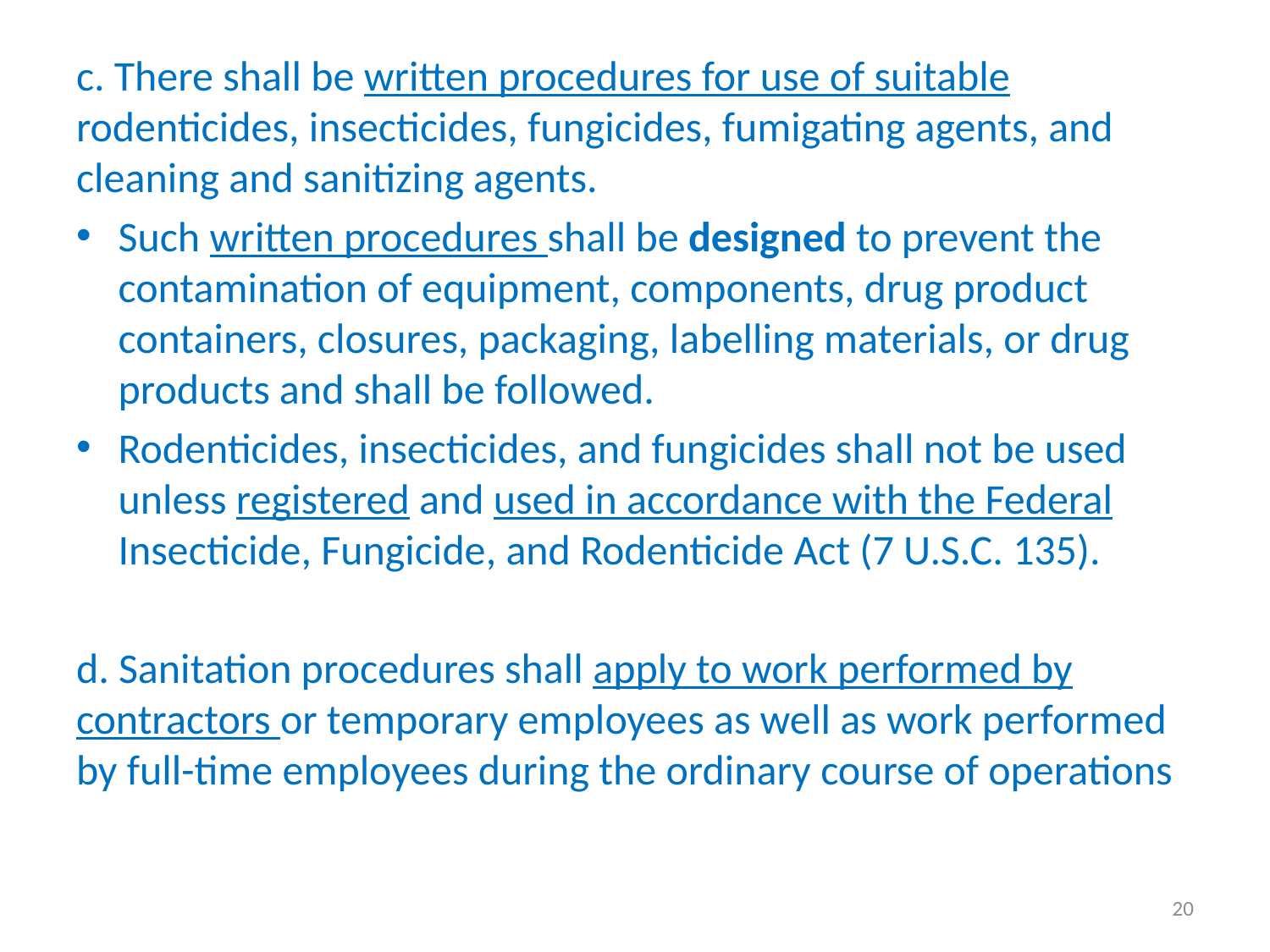

c. There shall be written procedures for use of suitable rodenticides, insecticides, fungicides, fumigating agents, and cleaning and sanitizing agents.
Such written procedures shall be designed to prevent the contamination of equipment, components, drug product containers, closures, packaging, labelling materials, or drug products and shall be followed.
Rodenticides, insecticides, and fungicides shall not be used unless registered and used in accordance with the Federal Insecticide, Fungicide, and Rodenticide Act (7 U.S.C. 135).

d. Sanitation procedures shall apply to work performed by contractors or temporary employees as well as work performed by full-time employees during the ordinary course of operations

20